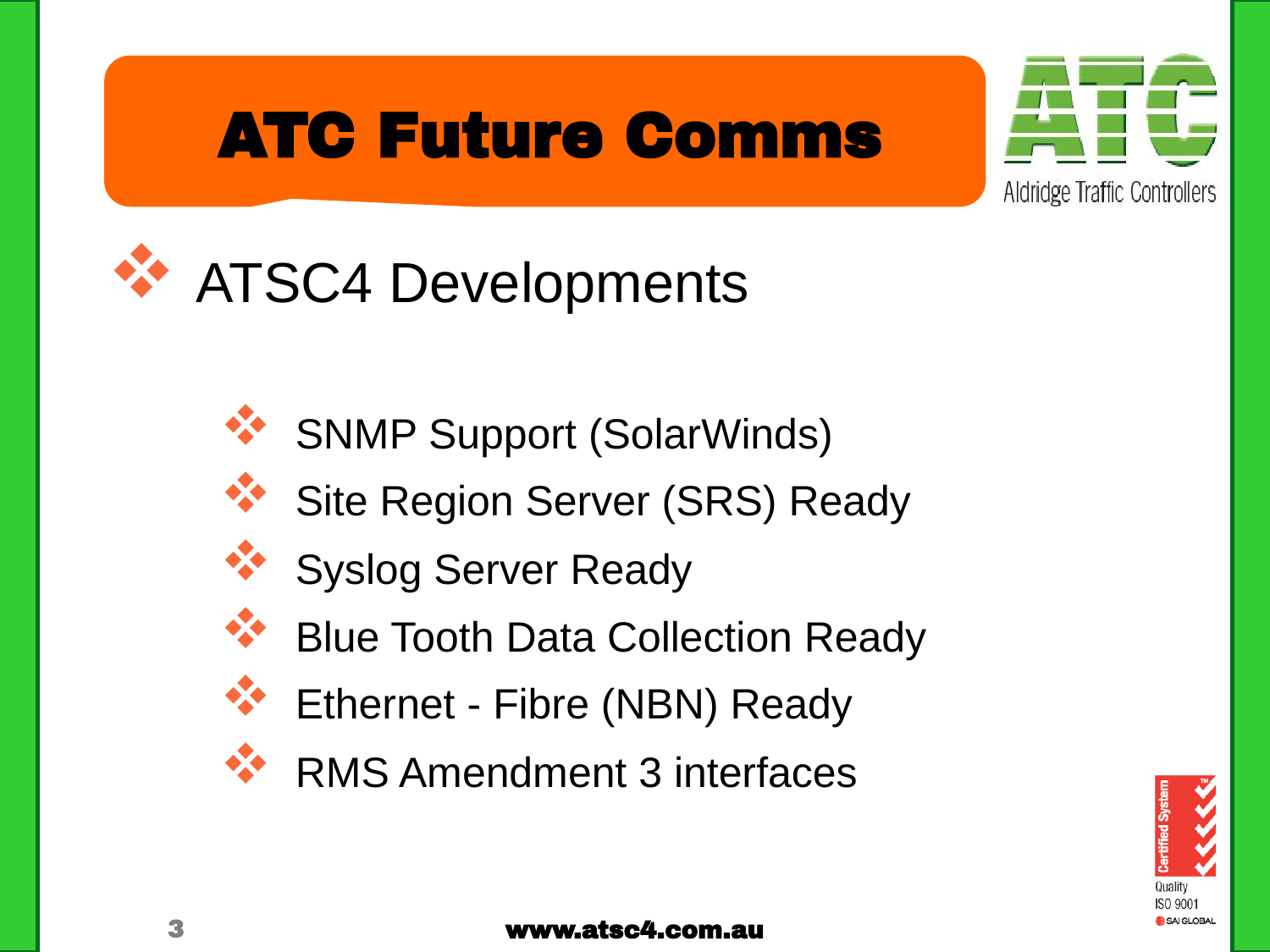

# ATC Future Comms

ATSC4 Developments

SNMP Support (SolarWinds)
Site Region Server (SRS) Ready
Syslog Server Ready
Blue Tooth Data Collection Ready
Ethernet - Fibre (NBN) Ready
RMS Amendment 3 interfaces

www.atsc4.com.au
3